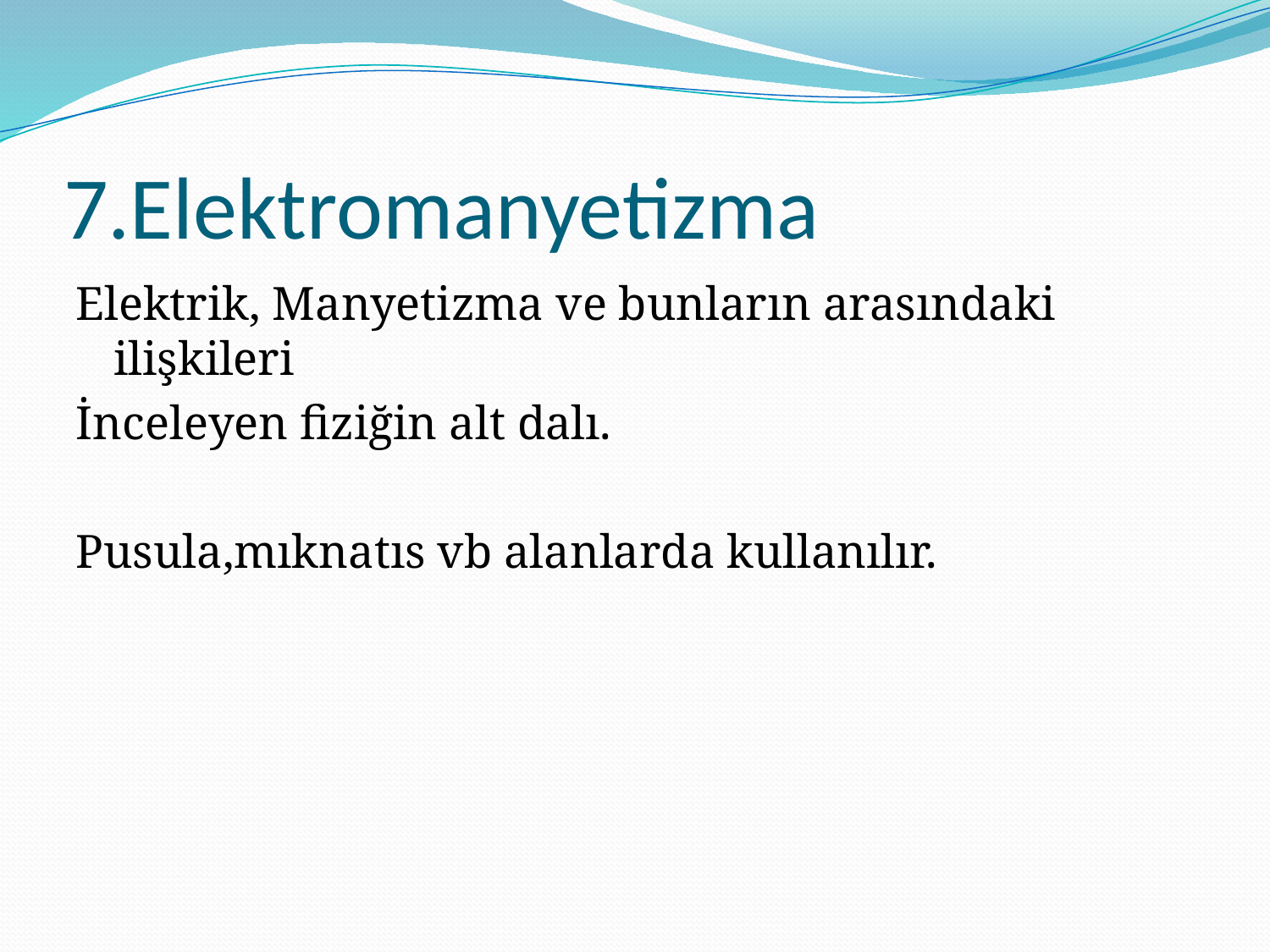

# 7.Elektromanyetizma
Elektrik, Manyetizma ve bunların arasındaki ilişkileri
İnceleyen fiziğin alt dalı.

Pusula,mıknatıs vb alanlarda kullanılır.